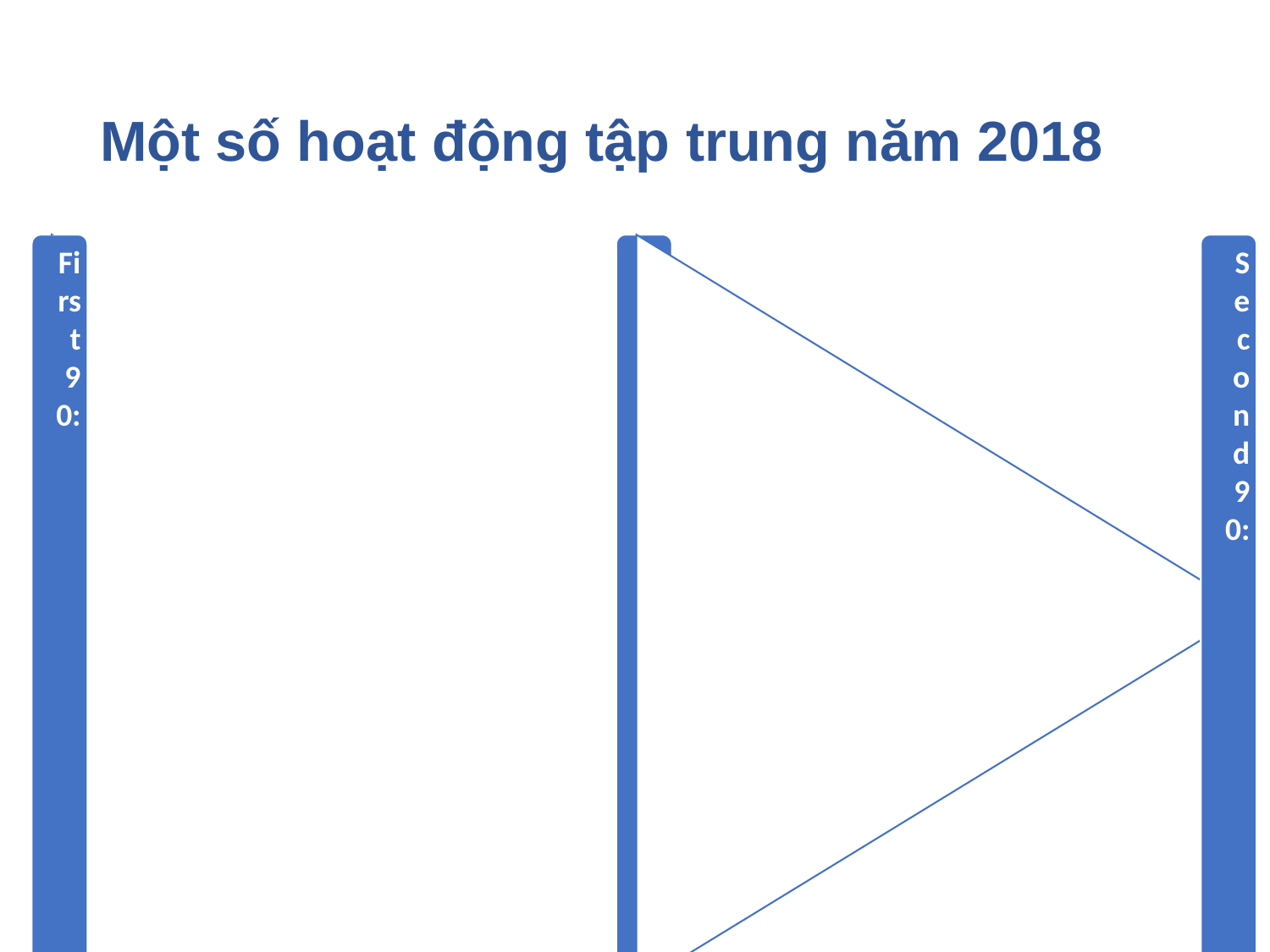

# Một số hoạt động tập trung năm 2018
First 90:
Second 90:
Second 90: